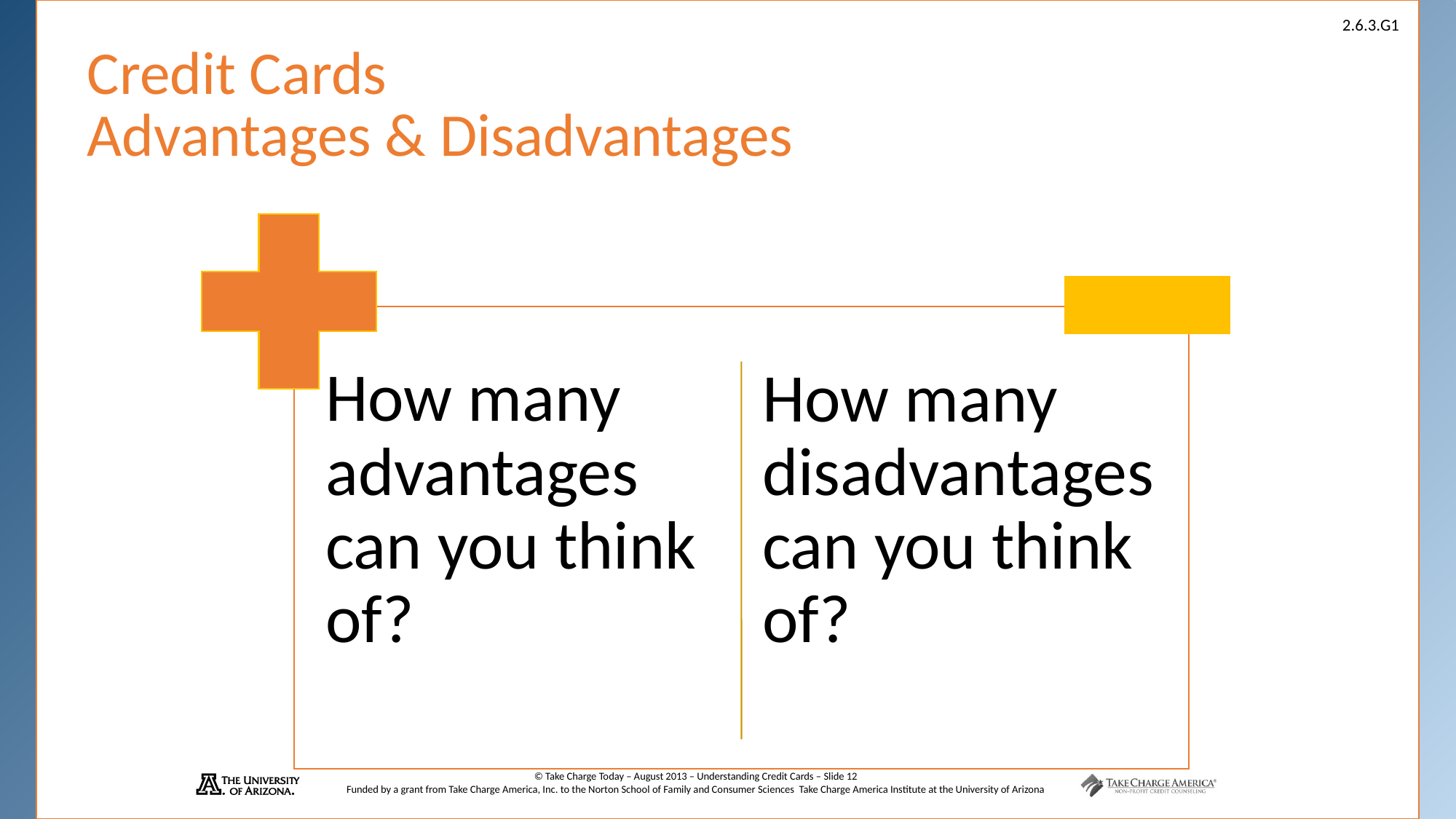

# Credit Cards Advantages & Disadvantages
How many advantages can you think of?
How many disadvantages can you think of?